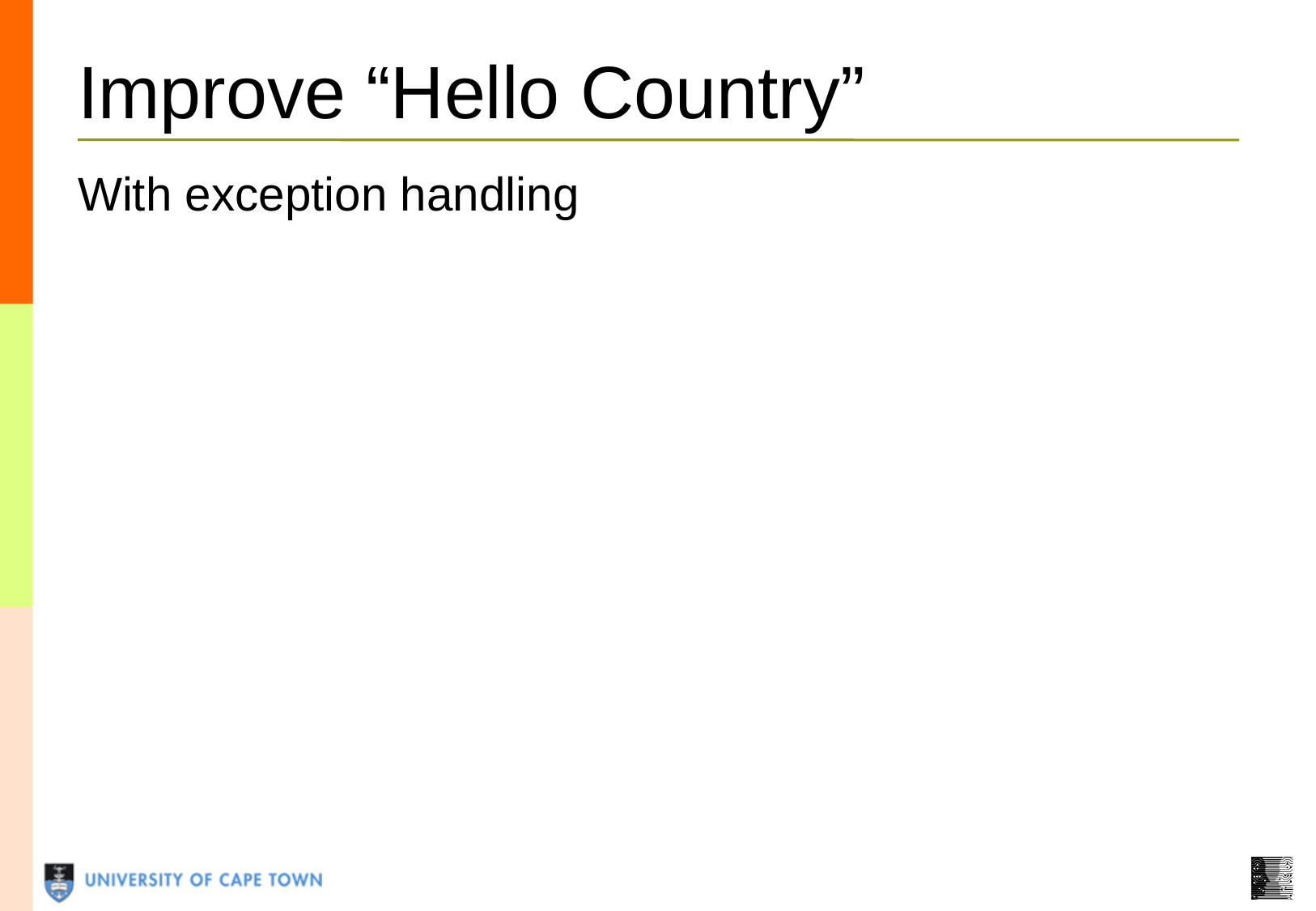

# Improve “Hello Country”
With exception handling